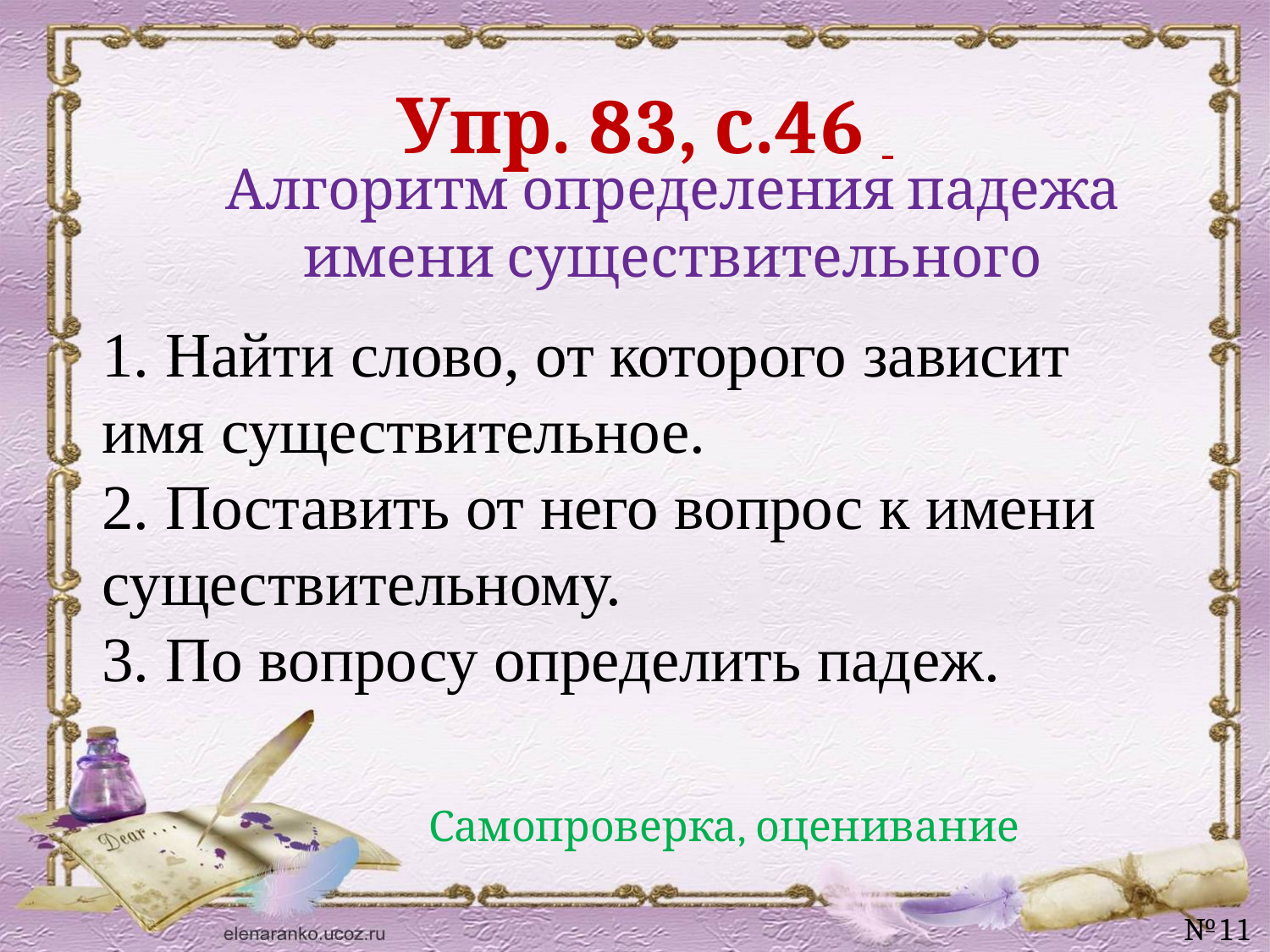

Упр. 83, с.46

Алгоритм определения падежа имени существительного
1. Найти слово, от которого зависит имя существительное.
2. Поставить от него вопрос к имени существительному.
3. По вопросу определить падеж.
Самопроверка, оценивание
№11